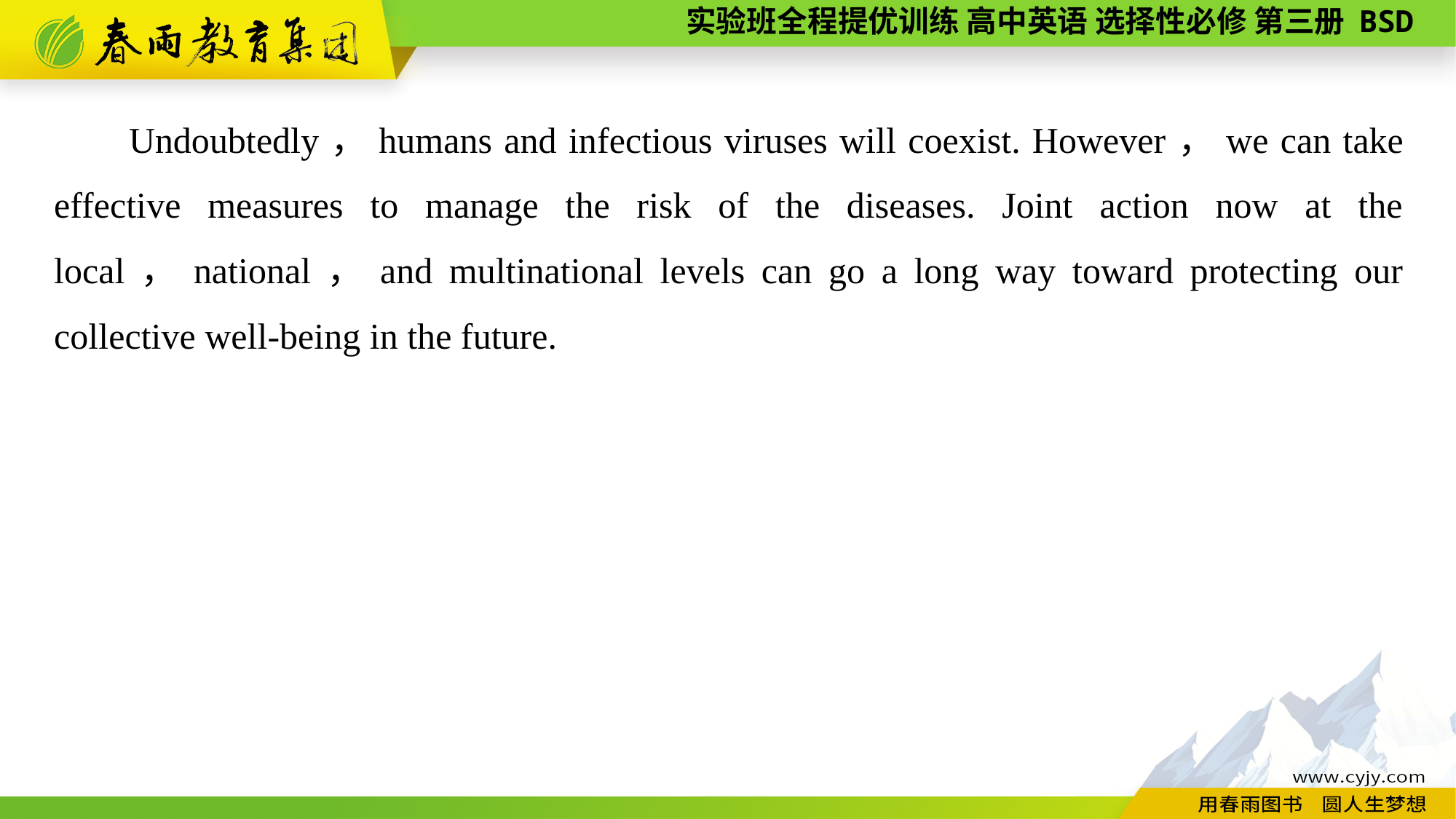

Undoubtedly，humans and infectious viruses will coexist. However，we can take effective measures to manage the risk of the diseases. Joint action now at the local，national，and multinational levels can go a long way toward protecting our collective well-being in the future.